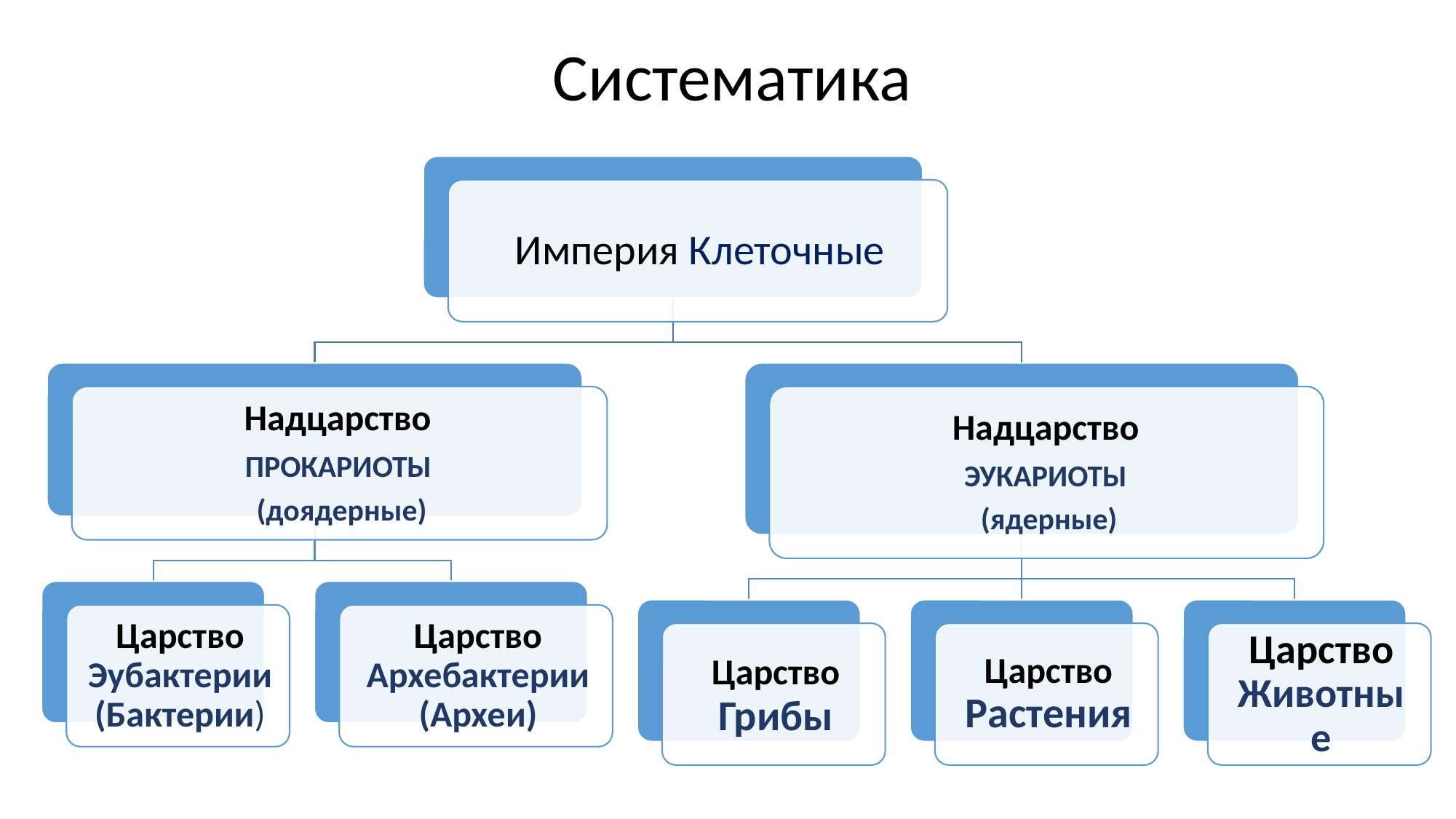

# Систематика
Империя Клеточные
Надцарство
ПРОКАРИОТЫ
(доядерные)
Царство Эубактерии (Бактерии)
Царство Архебактерии (Археи)
Надцарство
ЭУКАРИОТЫ
(ядерные)
Царство Грибы
Царство Растения
Царство Животные